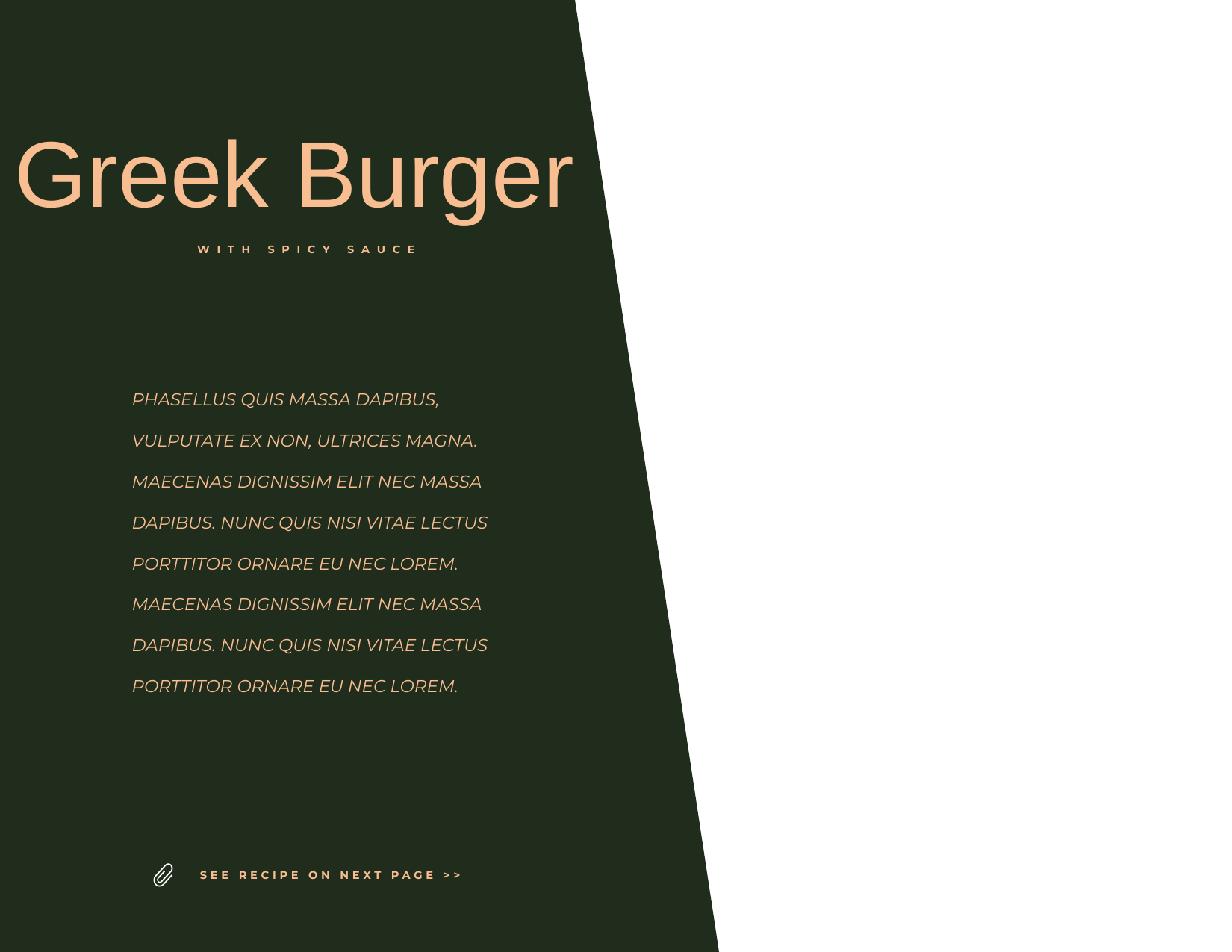

Greek Burger
WITH SPICY SAUCE
PHASELLUS QUIS MASSA DAPIBUS, VULPUTATE EX NON, ULTRICES MAGNA. MAECENAS DIGNISSIM ELIT NEC MASSA DAPIBUS. NUNC QUIS NISI VITAE LECTUS PORTTITOR ORNARE EU NEC LOREM. MAECENAS DIGNISSIM ELIT NEC MASSA DAPIBUS. NUNC QUIS NISI VITAE LECTUS PORTTITOR ORNARE EU NEC LOREM.
SEE RECIPE ON NEXT PAGE >>